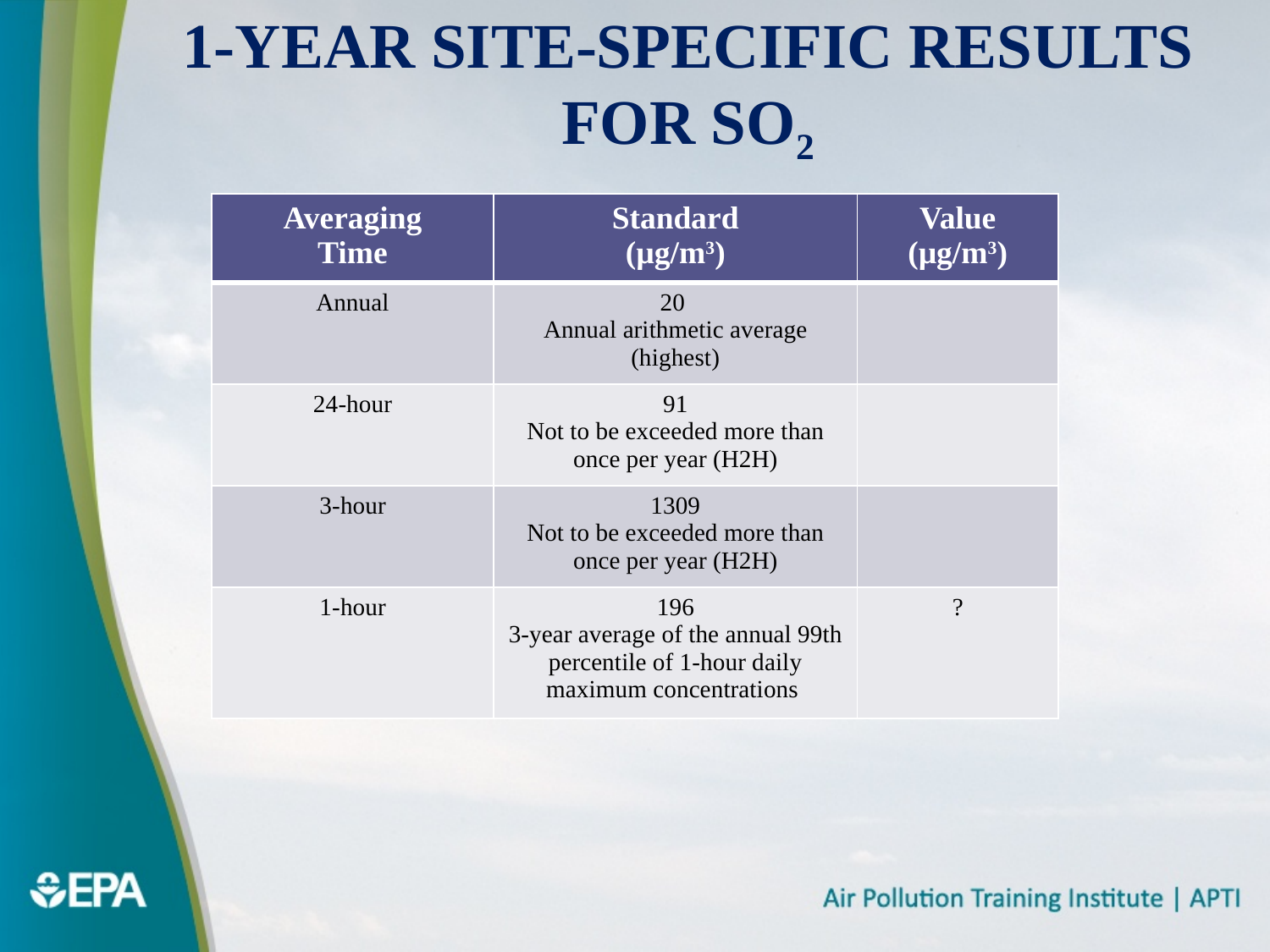

# 1-Year Site-specific Results for SO2
| Averaging Time | Standard (µg/m3) | Value (µg/m3) |
| --- | --- | --- |
| Annual | 20 Annual arithmetic average (highest) |  |
| 24-hour | 91 Not to be exceeded more than once per year (H2H) |  |
| 3-hour | 1309 Not to be exceeded more than once per year (H2H) |  |
| 1-hour | 196 3-year average of the annual 99th percentile of 1-hour daily maximum concentrations | ? |